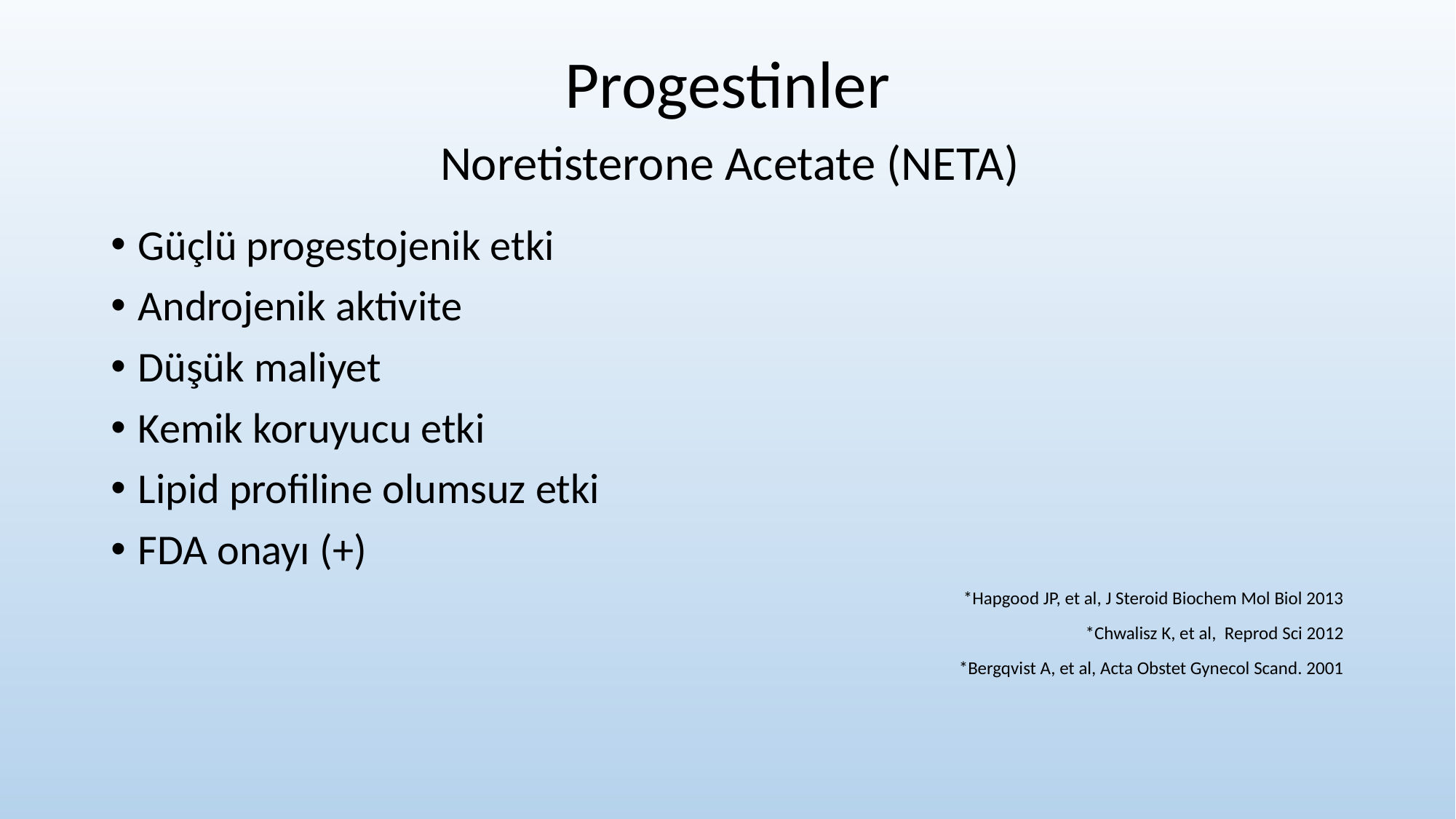

# Progestinler Noretisterone Acetate (NETA)
Güçlü progestojenik etki
Androjenik aktivite
Düşük maliyet
Kemik koruyucu etki
Lipid profiline olumsuz etki
FDA onayı (+)
*Hapgood JP, et al, J Steroid Biochem Mol Biol 2013
*Chwalisz K, et al,  Reprod Sci 2012
*Bergqvist A, et al, Acta Obstet Gynecol Scand. 2001